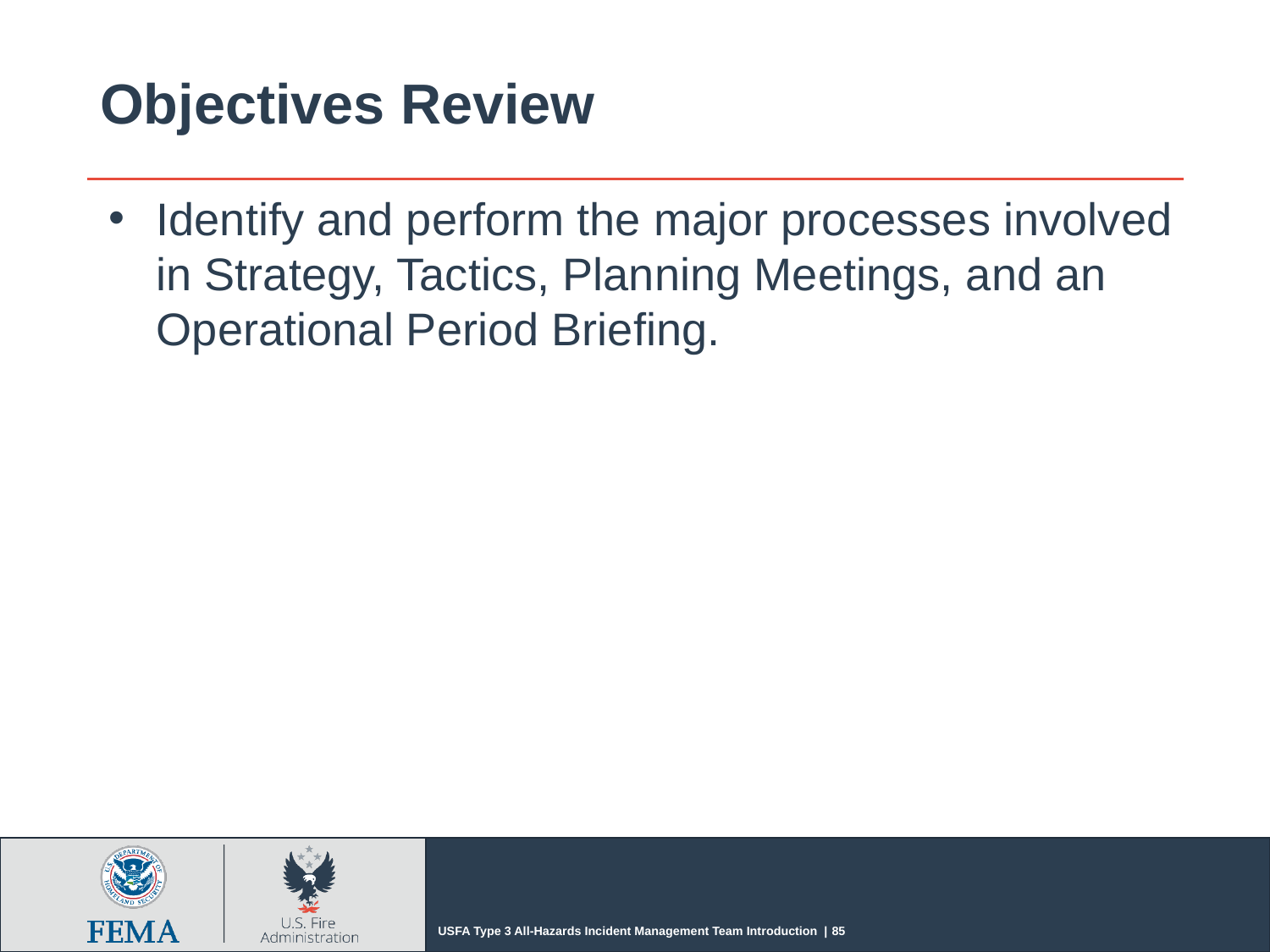

# Objectives Review
Identify and perform the major processes involved in Strategy, Tactics, Planning Meetings, and an Operational Period Briefing.

USFA Type 3 All-Hazards Incident Management Team Introduction  | 85